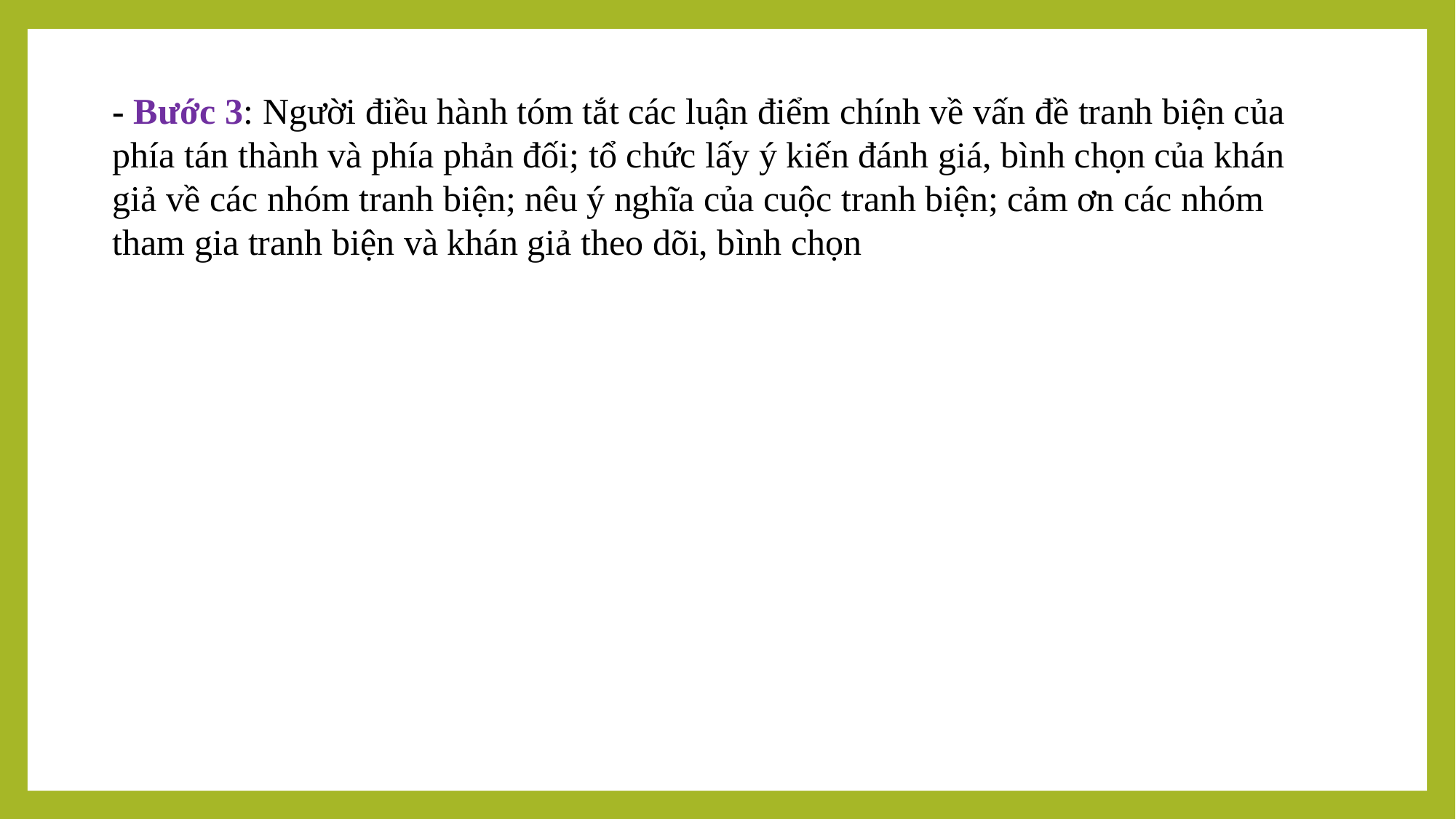

- Bước 3: Người điều hành tóm tắt các luận điểm chính về vấn đề tranh biện của phía tán thành và phía phản đối; tổ chức lấy ý kiến đánh giá, bình chọn của khán giả về các nhóm tranh biện; nêu ý nghĩa của cuộc tranh biện; cảm ơn các nhóm tham gia tranh biện và khán giả theo dõi, bình chọn